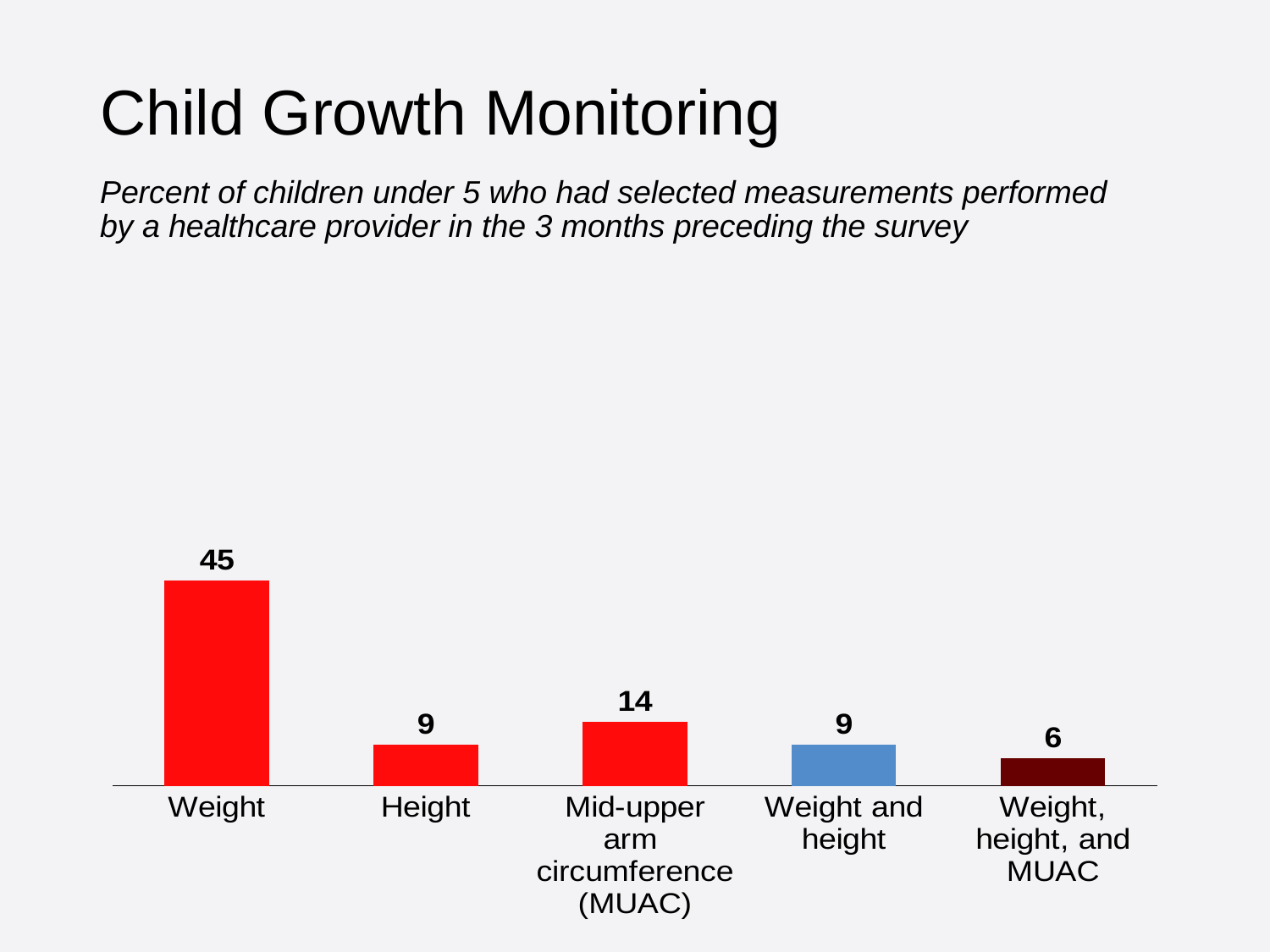

# Child Growth Monitoring
Percent of children under 5 who had selected measurements performed by a healthcare provider in the 3 months preceding the survey

### Chart

| Category | Weight |
|---|---|
| Weight | 45.0 |
| Height | 9.0 |
| Mid-upper arm
circumference (MUAC) | 14.0 |
| Weight and
height | 9.0 |
| Weight, height, and MUAC | 6.0 |